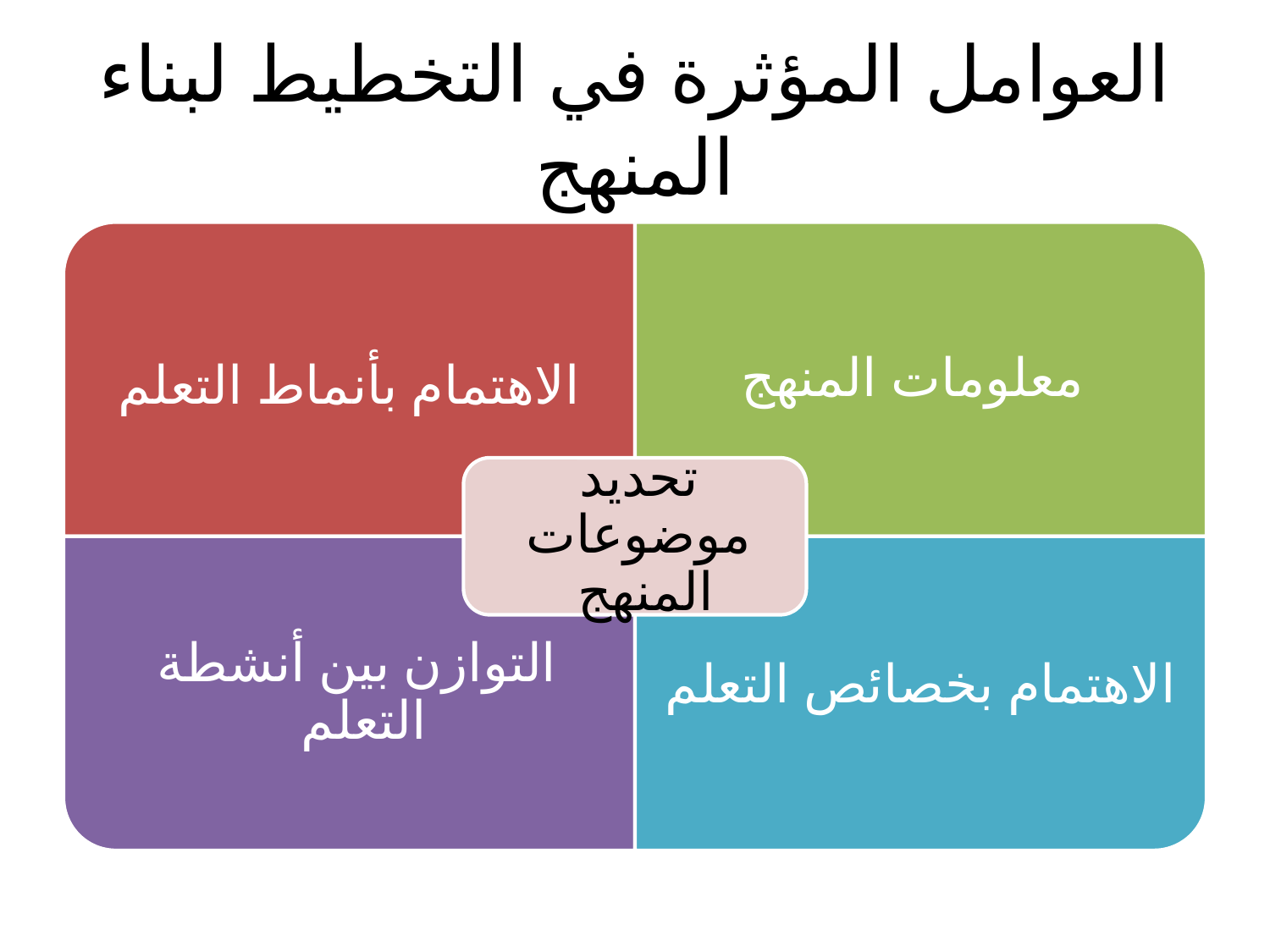

# العوامل المؤثرة في التخطيط لبناء المنهج
الاهتمام بأنماط التعلم
معلومات المنهج
التوازن بين أنشطة التعلم
الاهتمام بخصائص التعلم
تحديد موضوعات المنهج